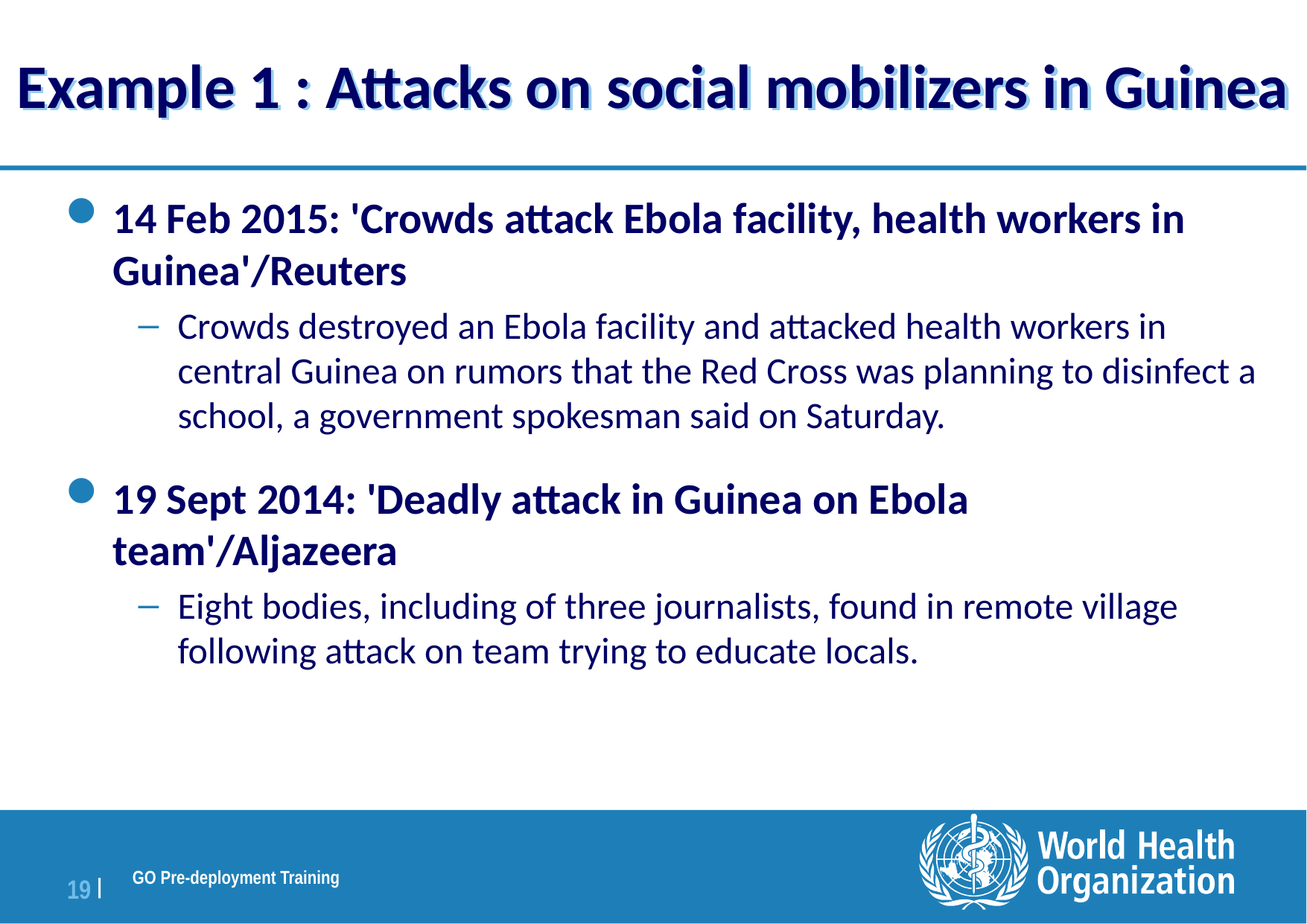

# Example 1 : Attacks on social mobilizers in Guinea
14 Feb 2015: 'Crowds attack Ebola facility, health workers in Guinea'/Reuters
Crowds destroyed an Ebola facility and attacked health workers in central Guinea on rumors that the Red Cross was planning to disinfect a school, a government spokesman said on Saturday.
19 Sept 2014: 'Deadly attack in Guinea on Ebola team'/Aljazeera
Eight bodies, including of three journalists, found in remote village following attack on team trying to educate locals.